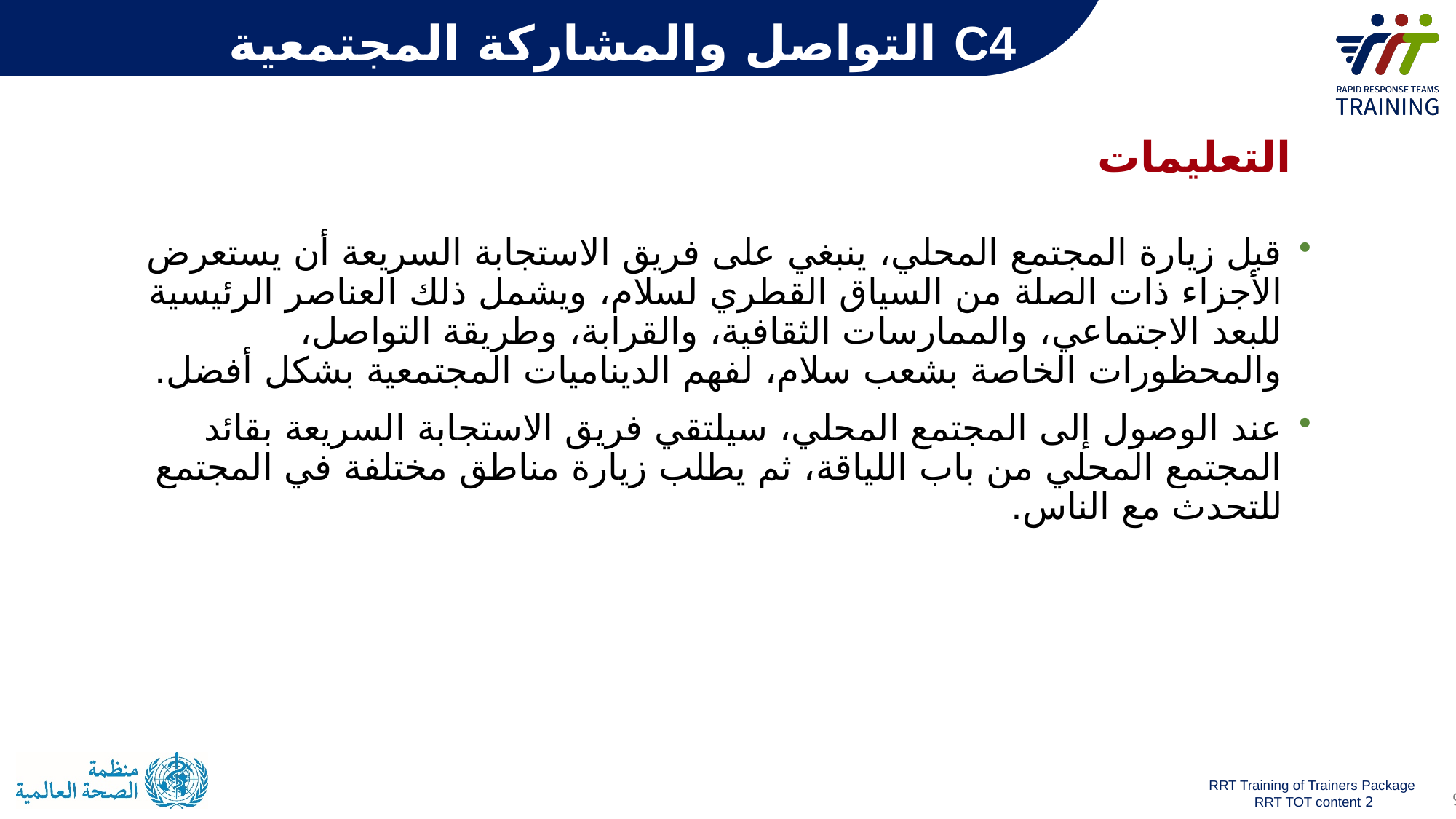

# C4 التواصل والمشاركة المجتمعية
التعليمات
قبل زيارة المجتمع المحلي، ينبغي على فريق الاستجابة السريعة أن يستعرض الأجزاء ذات الصلة من السياق القطري لسلام، ويشمل ذلك العناصر الرئيسية للبعد الاجتماعي، والممارسات الثقافية، والقرابة، وطريقة التواصل، والمحظورات الخاصة بشعب سلام، لفهم الديناميات المجتمعية بشكل أفضل.
عند الوصول إلى المجتمع المحلي، سيلتقي فريق الاستجابة السريعة بقائد المجتمع المحلي من باب اللياقة، ثم يطلب زيارة مناطق مختلفة في المجتمع للتحدث مع الناس.